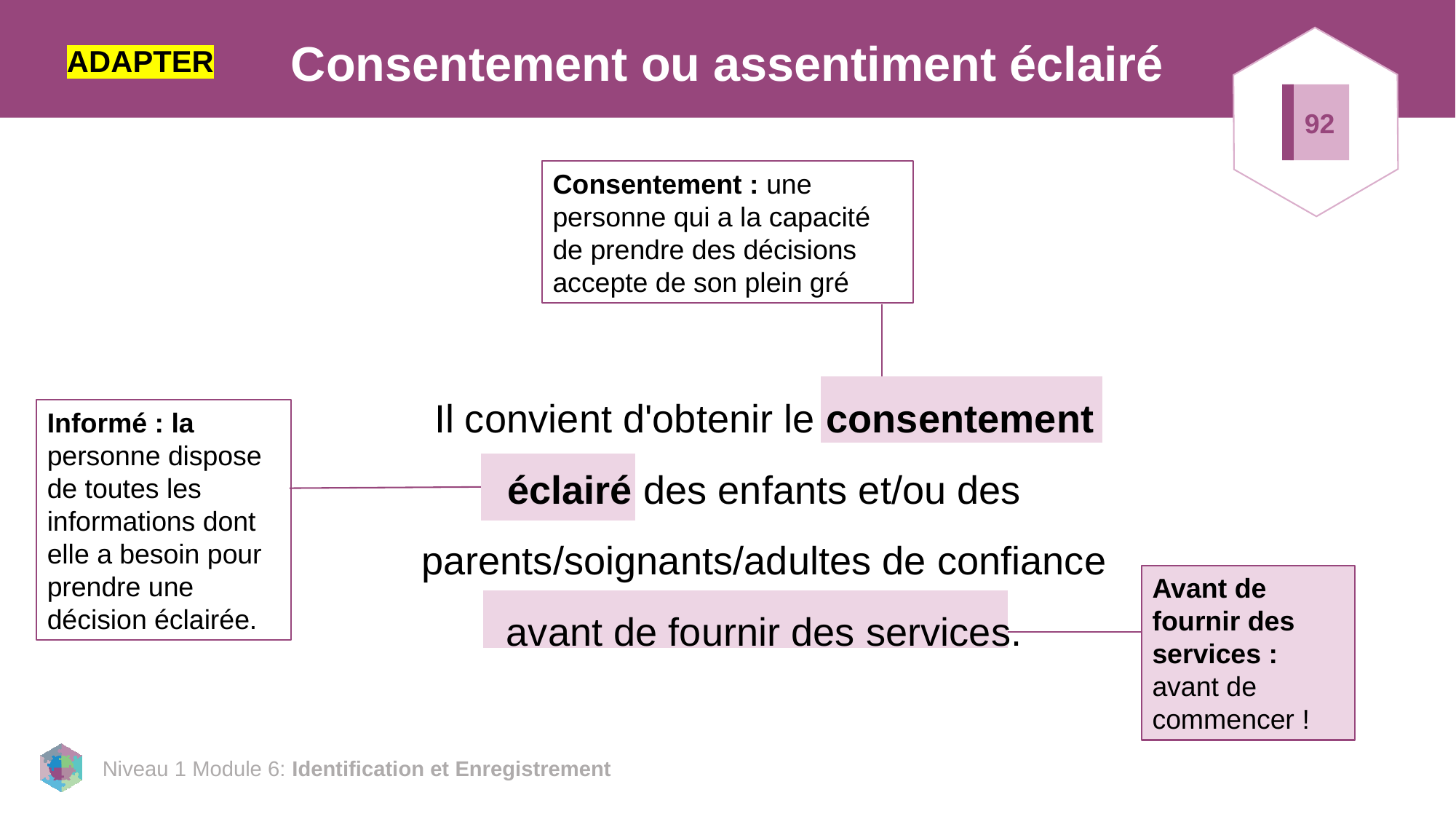

92

# Consentement ou assentiment éclairé
ADAPTER
Consentement : une personne qui a la capacité de prendre des décisions accepte de son plein gré
Il convient d'obtenir le consentement éclairé des enfants et/ou des parents/soignants/adultes de confiance avant de fournir des services.

Informé : la personne dispose de toutes les informations dont elle a besoin pour prendre une décision éclairée.

Avant de fournir des services : avant de commencer !